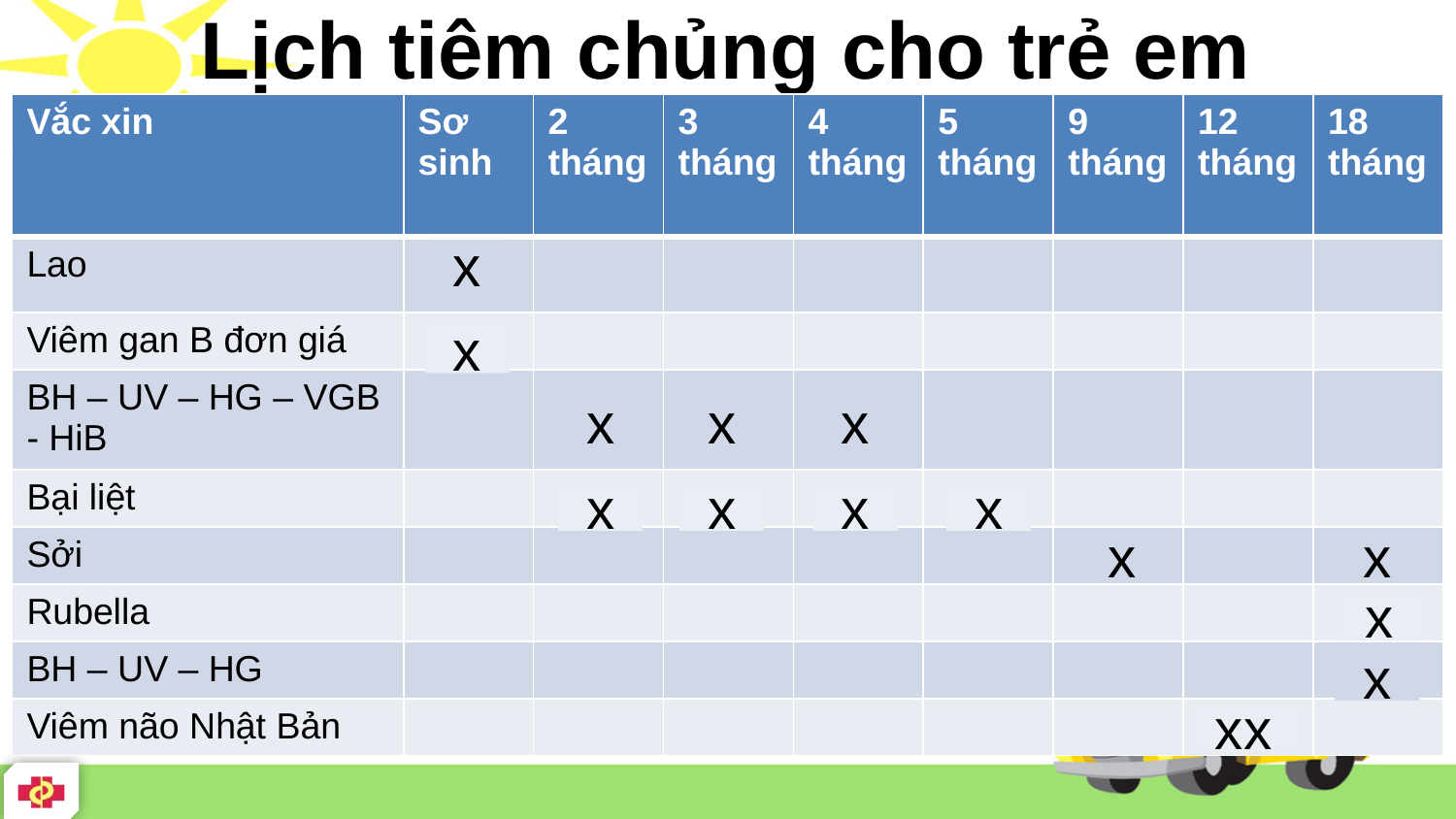

# Lịch tiêm chủng cho trẻ em
| Vắc xin | Sơ sinh | 2 tháng | 3 tháng | 4 tháng | 5 tháng | 9 tháng | 12 tháng | 18 tháng |
| --- | --- | --- | --- | --- | --- | --- | --- | --- |
| Lao |  |  |  |  |  |  |  |  |
| Viêm gan B đơn giá |  |  |  |  |  |  |  |  |
| BH – UV – HG – VGB - HiB |  |  |  |  |  |  |  |  |
| Bại liệt |  |  |  |  |  |  |  |  |
| Sởi |  |  |  |  |  |  |  |  |
| Rubella |  |  |  |  |  |  |  |  |
| BH – UV – HG |  |  |  |  |  |  |  |  |
| Viêm não Nhật Bản |  |  |  |  |  |  |  |  |
x
x
x
x
x
x
x
x
x
x
x
x
x
xx